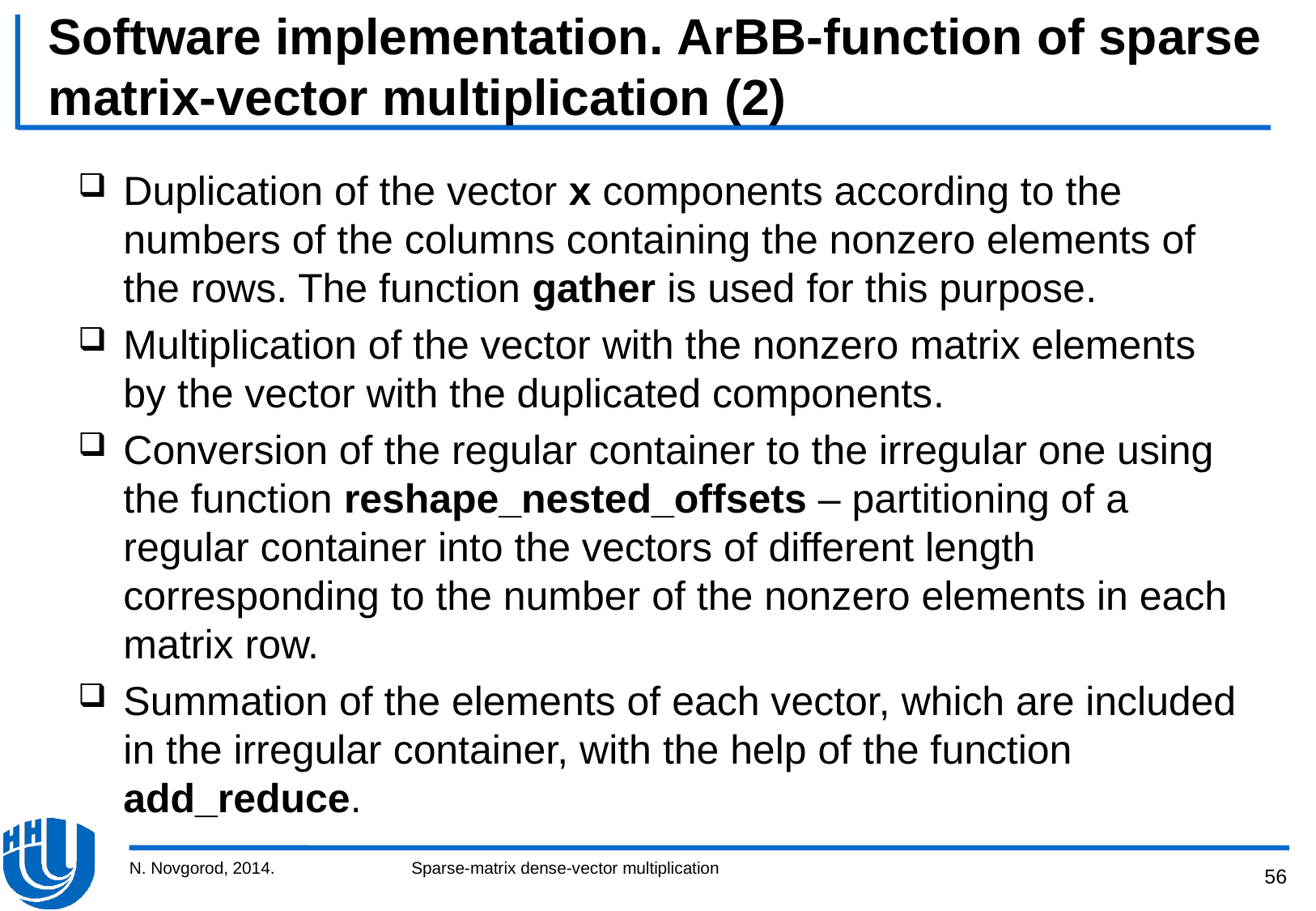

# Software implementation. ArBB-function of sparse matrix-vector multiplication (2)
Duplication of the vector x components according to the numbers of the columns containing the nonzero elements of the rows. The function gather is used for this purpose.
Multiplication of the vector with the nonzero matrix elements by the vector with the duplicated components.
Conversion of the regular container to the irregular one using the function reshape_nested_offsets – partitioning of a regular container into the vectors of different length corresponding to the number of the nonzero elements in each matrix row.
Summation of the elements of each vector, which are included in the irregular container, with the help of the function add_reduce.
N. Novgorod, 2014.
Sparse-matrix dense-vector multiplication